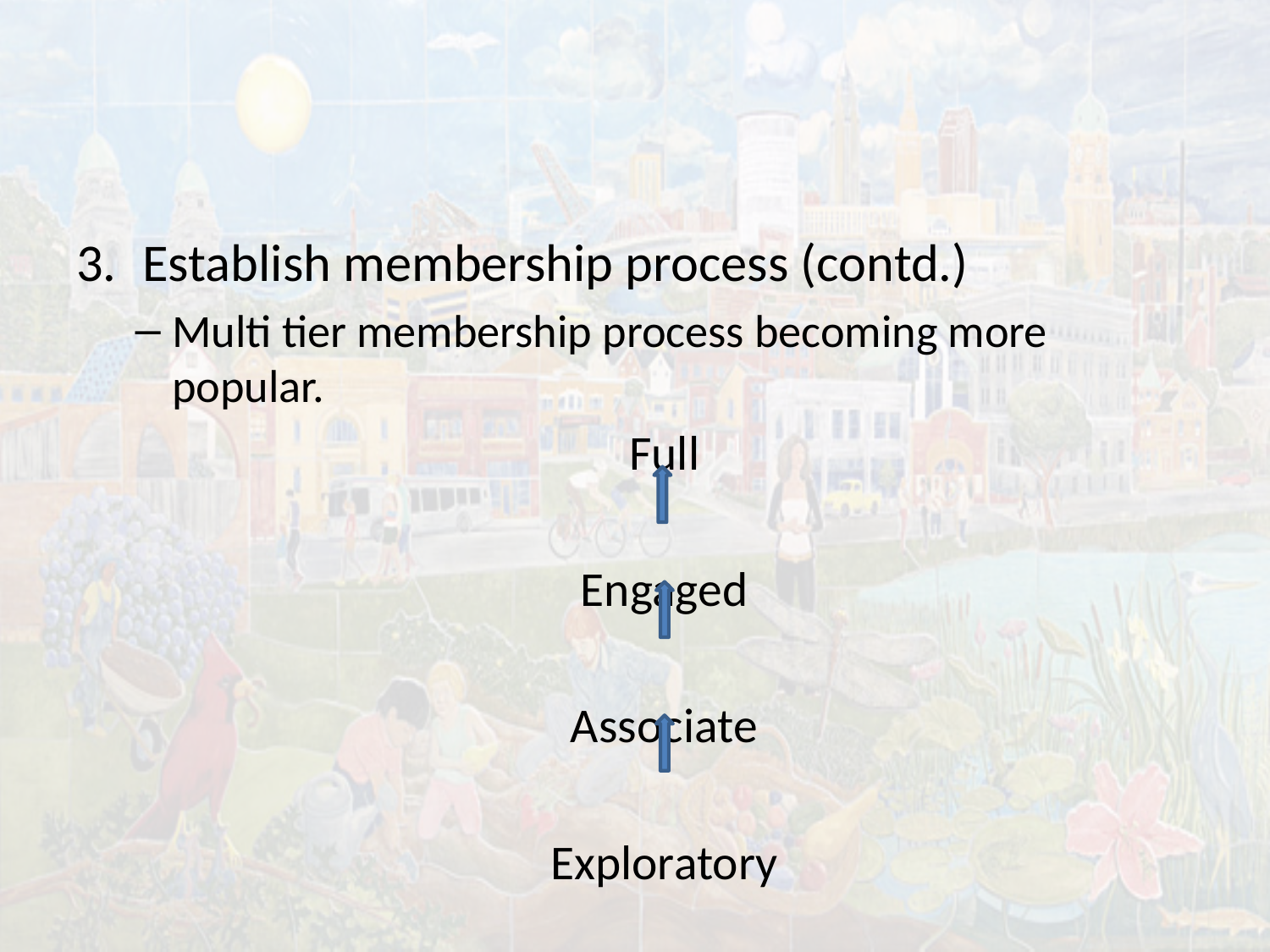

#
Establish membership process (contd.)
Multi tier membership process becoming more popular.
Full

Engaged

Associate

Exploratory